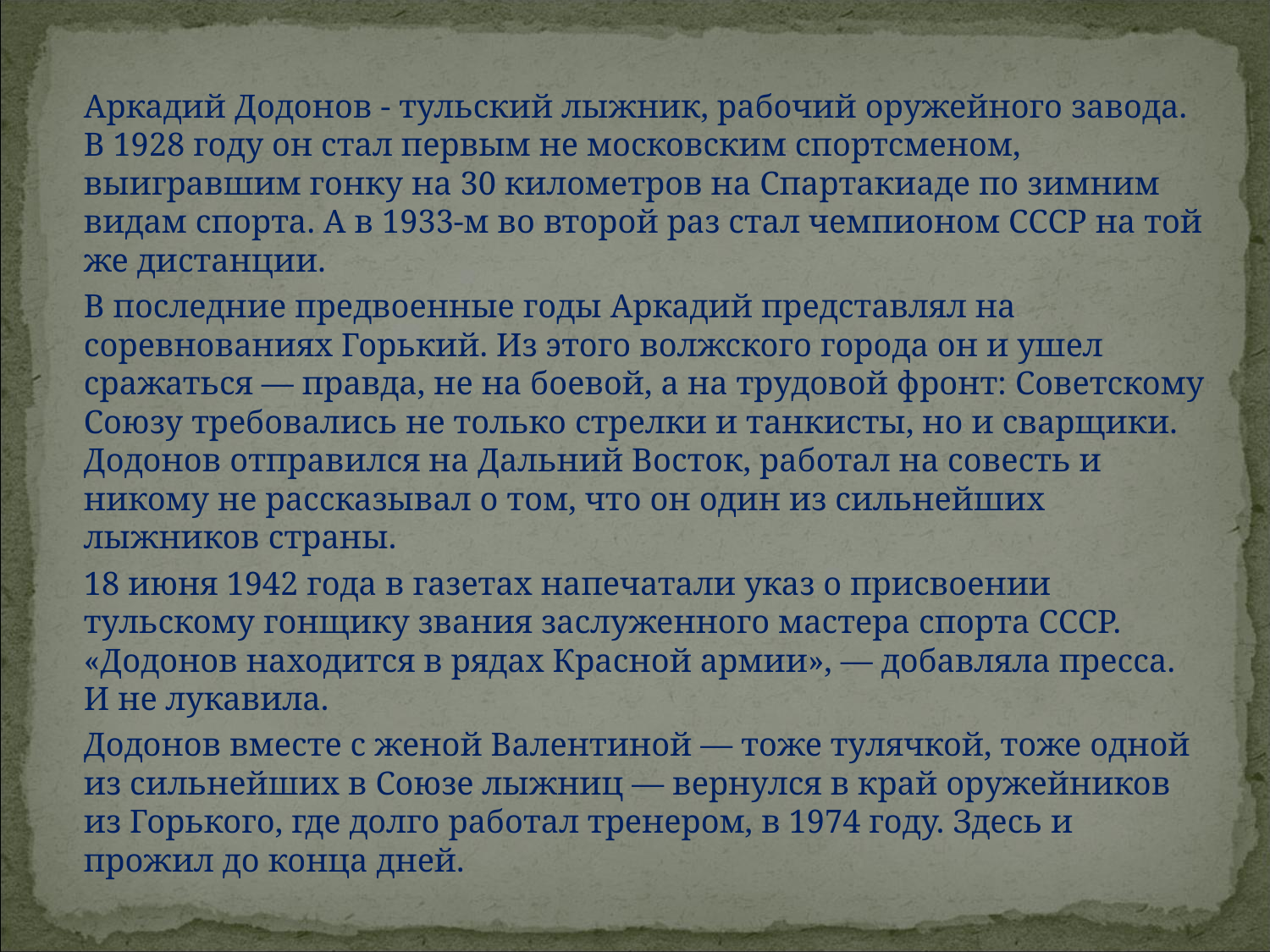

Аркадий Додонов - тульский лыжник, рабочий оружейного завода. В 1928 году он стал первым не московским спортсменом, выигравшим гонку на 30 километров на Спартакиаде по зимним видам спорта. А в 1933-м во второй раз стал чемпионом СССР на той же дистанции.
В последние предвоенные годы Аркадий представлял на соревнованиях Горький. Из этого волжского города он и ушел сражаться — правда, не на боевой, а на трудовой фронт: Советскому Союзу требовались не только стрелки и танкисты, но и сварщики. Додонов отправился на Дальний Восток, работал на совесть и никому не рассказывал о том, что он один из сильнейших лыжников страны.
18 июня 1942 года в газетах напечатали указ о присвоении тульскому гонщику звания заслуженного мастера спорта СССР. «Додонов находится в рядах Красной армии», — добавляла пресса. И не лукавила.
Додонов вместе с женой Валентиной — тоже тулячкой, тоже одной из сильнейших в Союзе лыжниц — вернулся в край оружейников из Горького, где долго работал тренером, в 1974 году. Здесь и прожил до конца дней.